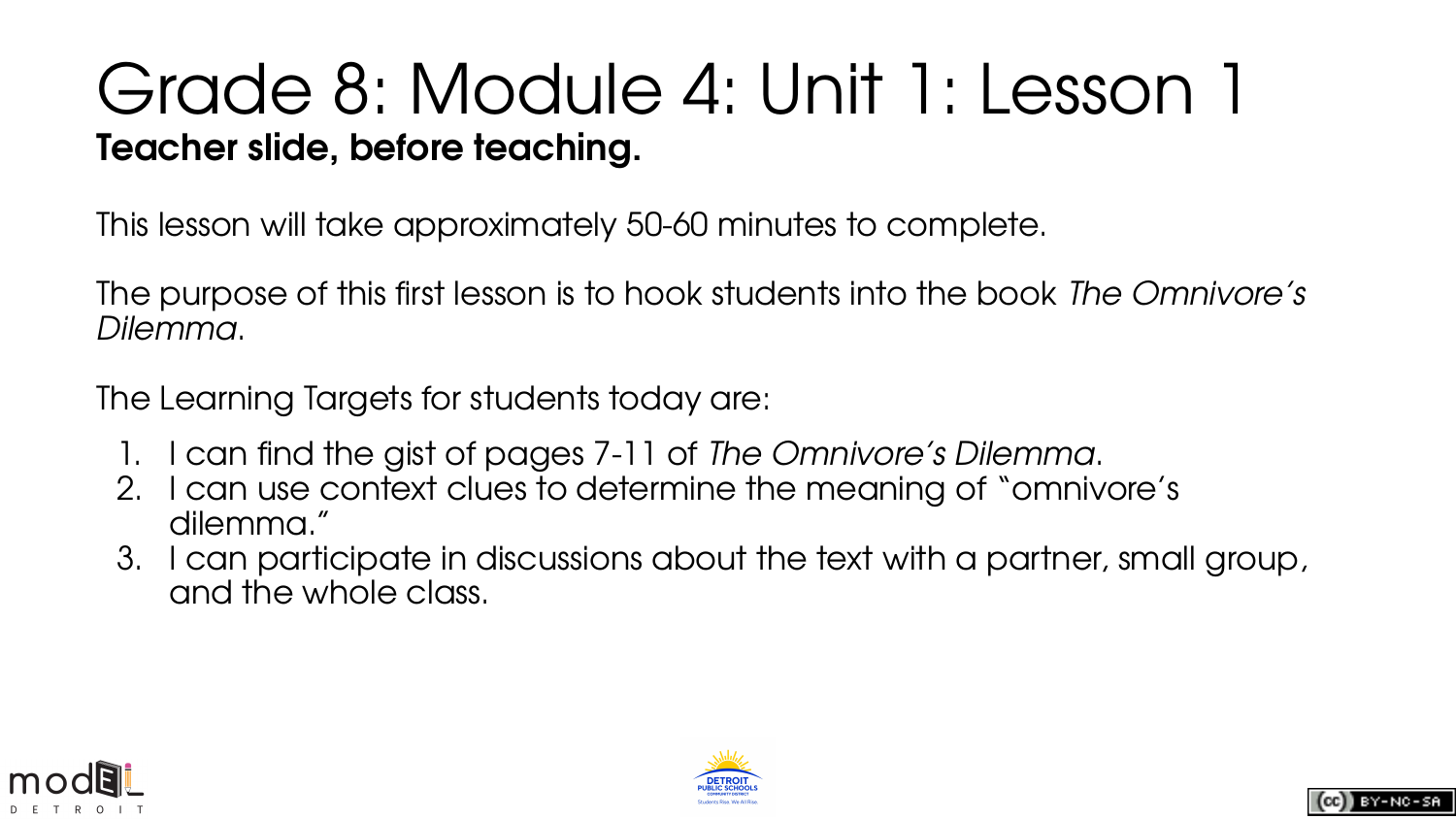

# Grade 8: Module 4: Unit 1: Lesson 1
Teacher slide, before teaching.

This lesson will take approximately 50-60 minutes to complete.

The purpose of this first lesson is to hook students into the book The Omnivore’s Dilemma.

The Learning Targets for students today are:
I can find the gist of pages 7-11 of The Omnivore’s Dilemma.
I can use context clues to determine the meaning of “omnivore’s dilemma.”
I can participate in discussions about the text with a partner, small group, and the whole class.